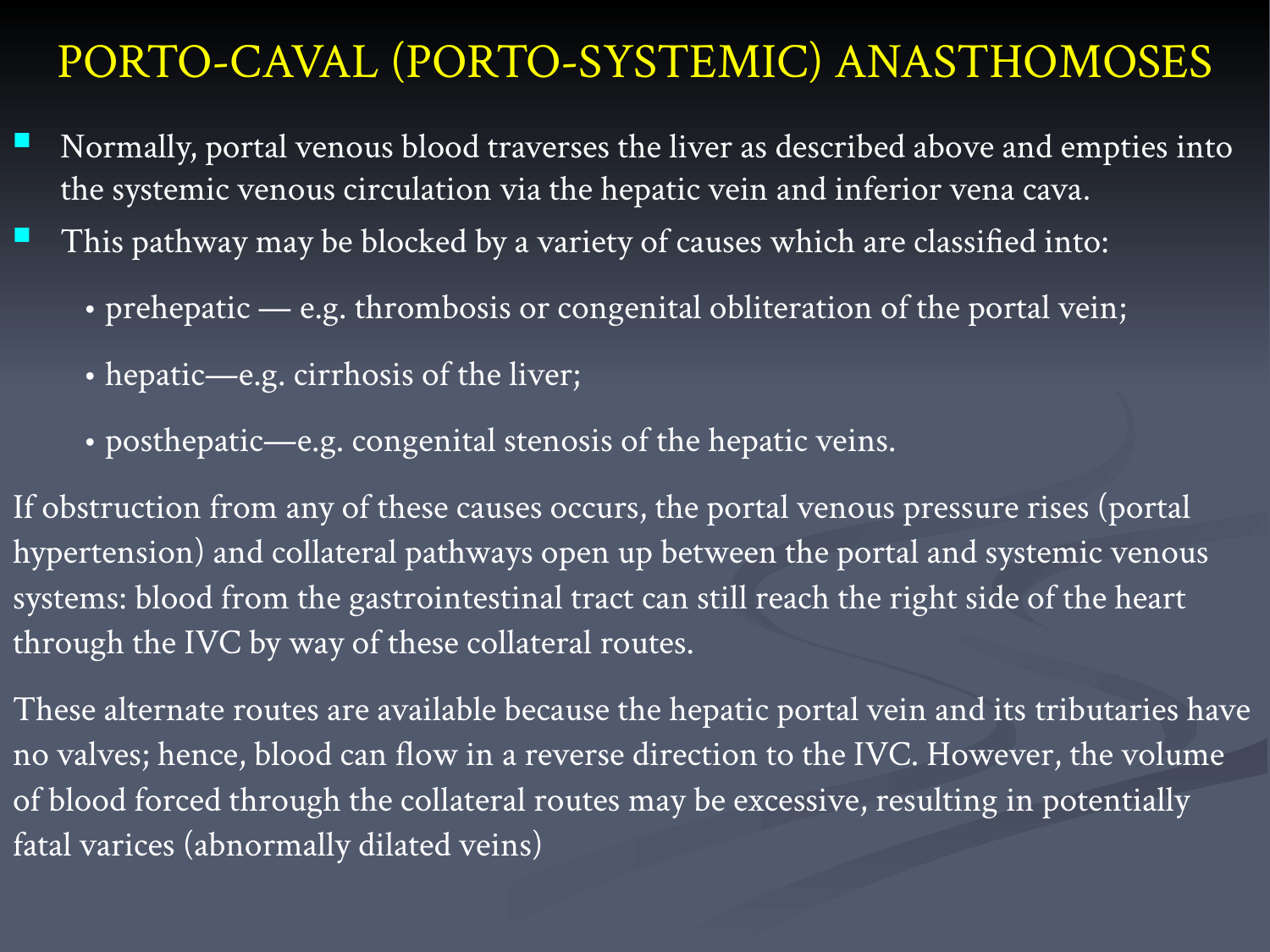

# PORTO-CAVAL (PORTO-SYSTEMIC) ANASTHOMOSES
Normally, portal venous blood traverses the liver as described above and empties into the systemic venous circulation via the hepatic vein and inferior vena cava.
This pathway may be blocked by a variety of causes which are classified into:
         • prehepatic — e.g. thrombosis or congenital obliteration of the portal vein;
         • hepatic—e.g. cirrhosis of the liver;
         • posthepatic—e.g. congenital stenosis of the hepatic veins.
If obstruction from any of these causes occurs, the portal venous pressure rises (portal hypertension) and collateral pathways open up between the portal and systemic venous systems: blood from the gastrointestinal tract can still reach the right side of the heart through the IVC by way of these collateral routes.
These alternate routes are available because the hepatic portal vein and its tributaries have no valves; hence, blood can flow in a reverse direction to the IVC. However, the volume of blood forced through the collateral routes may be excessive, resulting in potentially fatal varices (abnormally dilated veins)